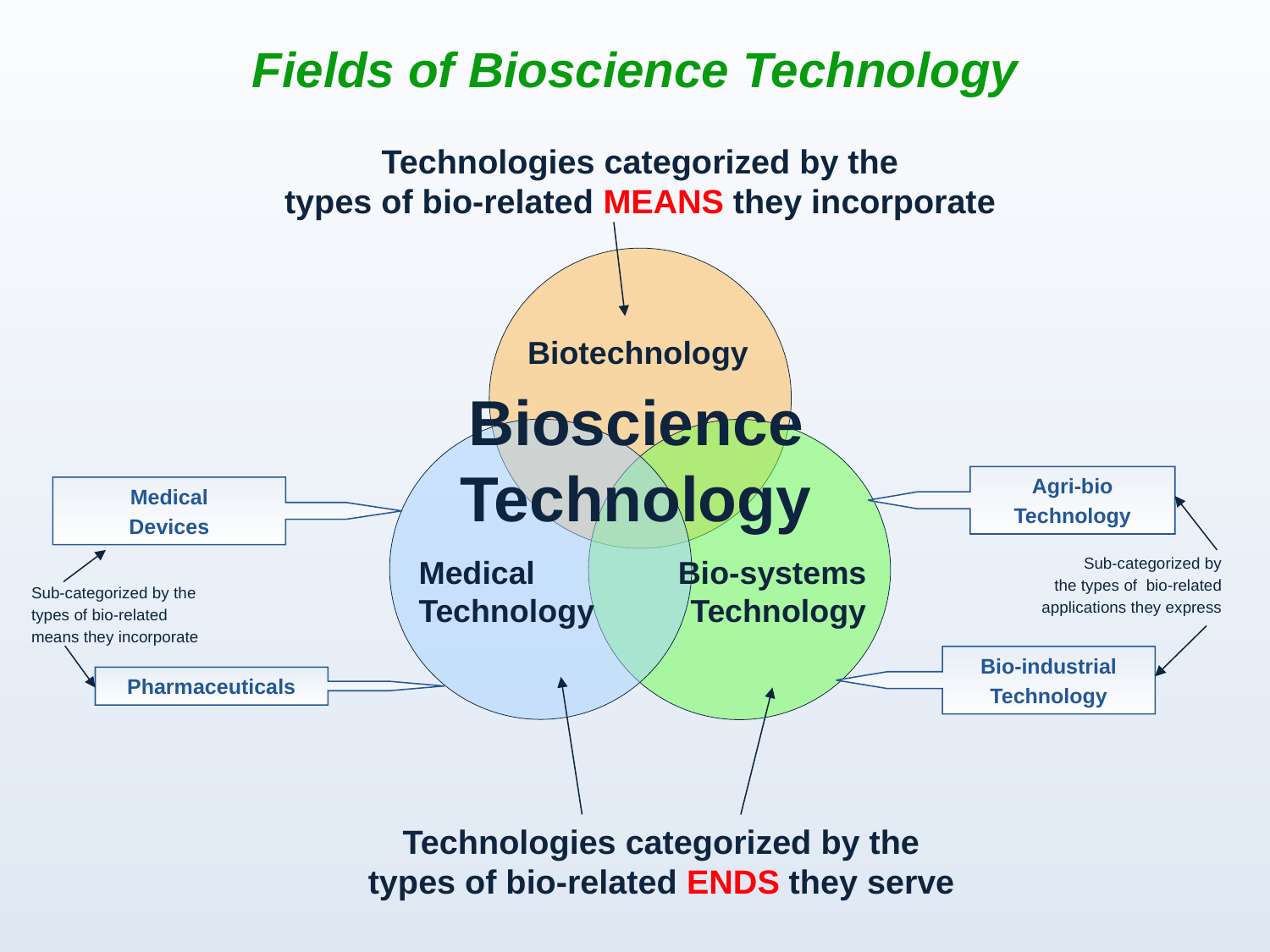

Fields of Bioscience Technology
Technologies categorized by the
types of bio-related MEANS they incorporate

Biotechnology
Bioscience
Technology

Agri-bio
Technology
Medical
Devices

Medical
Technology
Bio-systems
Technology
Sub-categorized by
 the types of  bio-related
applications they express

Sub-categorized by the
types of bio-related
means they incorporate

Bio-industrial
Technology

Pharmaceuticals

Technologies categorized by the
types of bio-related ENDS they serve